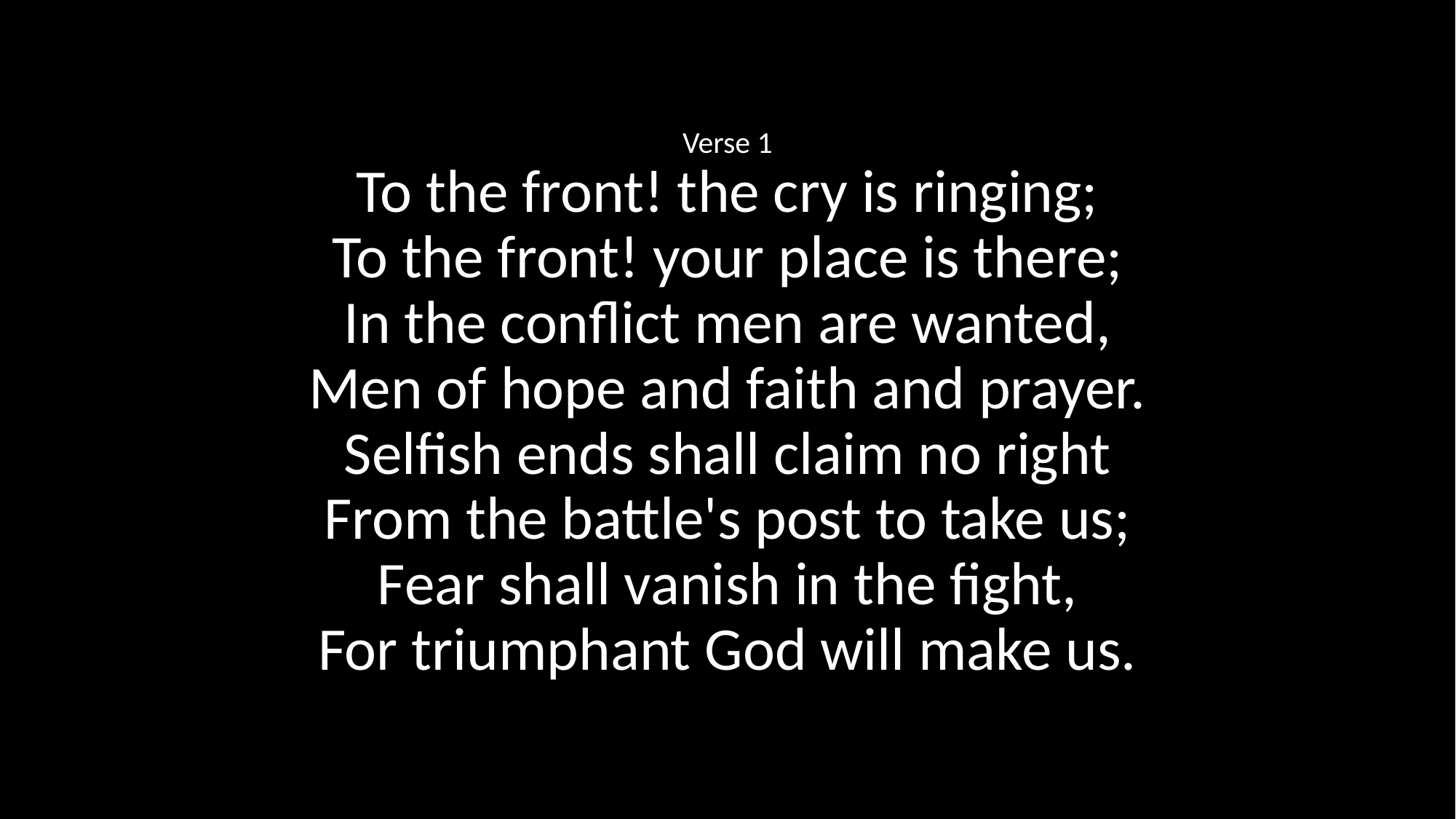

Verse 1
To the front! the cry is ringing;
To the front! your place is there;
In the conflict men are wanted,
Men of hope and faith and prayer.
Selfish ends shall claim no right
From the battle's post to take us;
Fear shall vanish in the fight,
For triumphant God will make us.